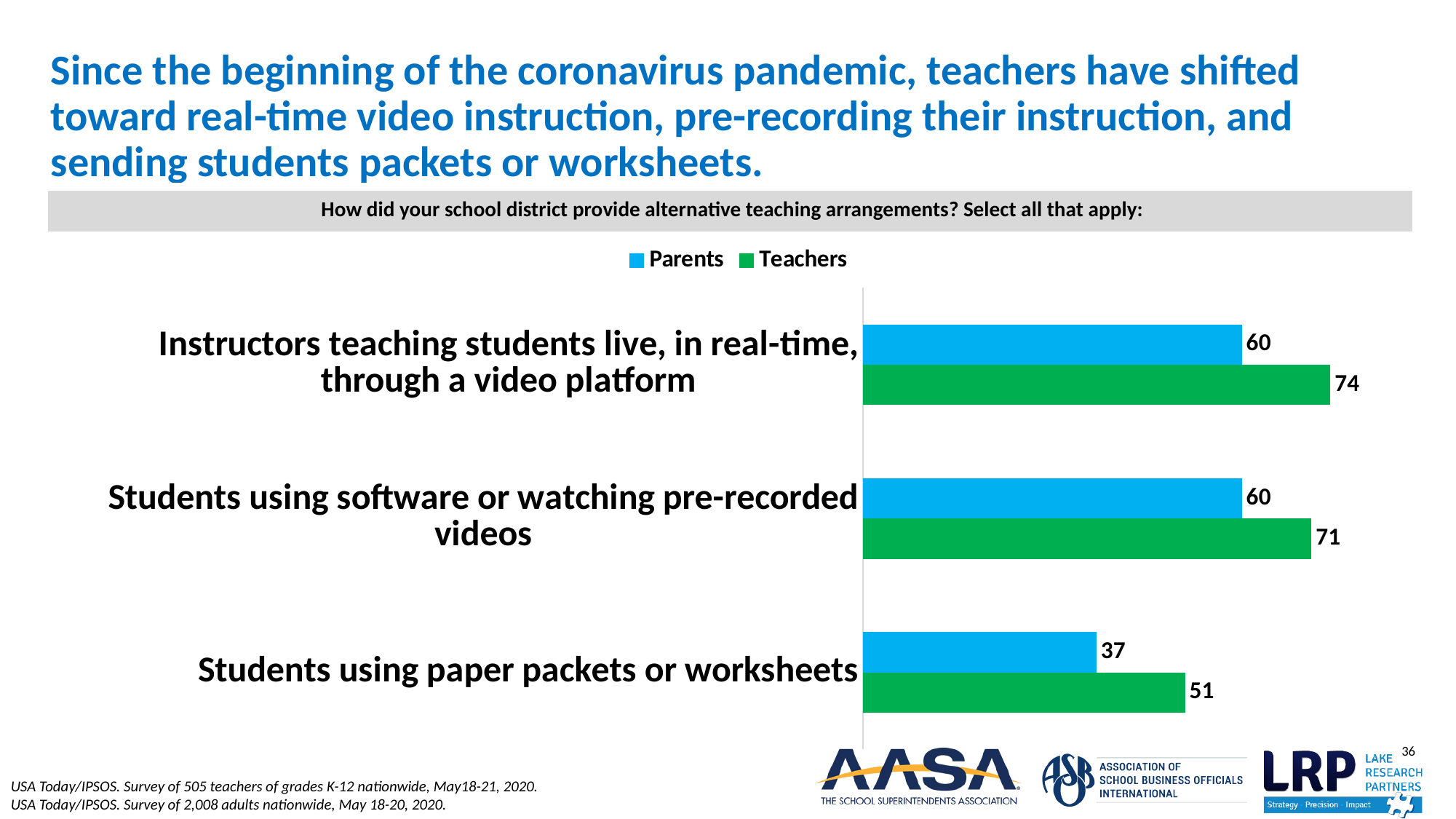

# Since the beginning of the coronavirus pandemic, teachers have shifted toward real-time video instruction, pre-recording their instruction, and sending students packets or worksheets.
| How did your school district provide alternative teaching arrangements? Select all that apply: |
| --- |

### Chart

| Category | Teachers | Parents |
|---|---|---|
| Students using paper packets or worksheets | 51.0 | 37.0 |
| Students using software or watching pre-recorded videos | 71.0 | 60.0 |
| Instructors teaching students live, in real-time, through a video platform | 74.0 | 60.0 |
USA Today/IPSOS. Survey of 505 teachers of grades K-12 nationwide, May18-21, 2020.
USA Today/IPSOS. Survey of 2,008 adults nationwide, May 18-20, 2020.